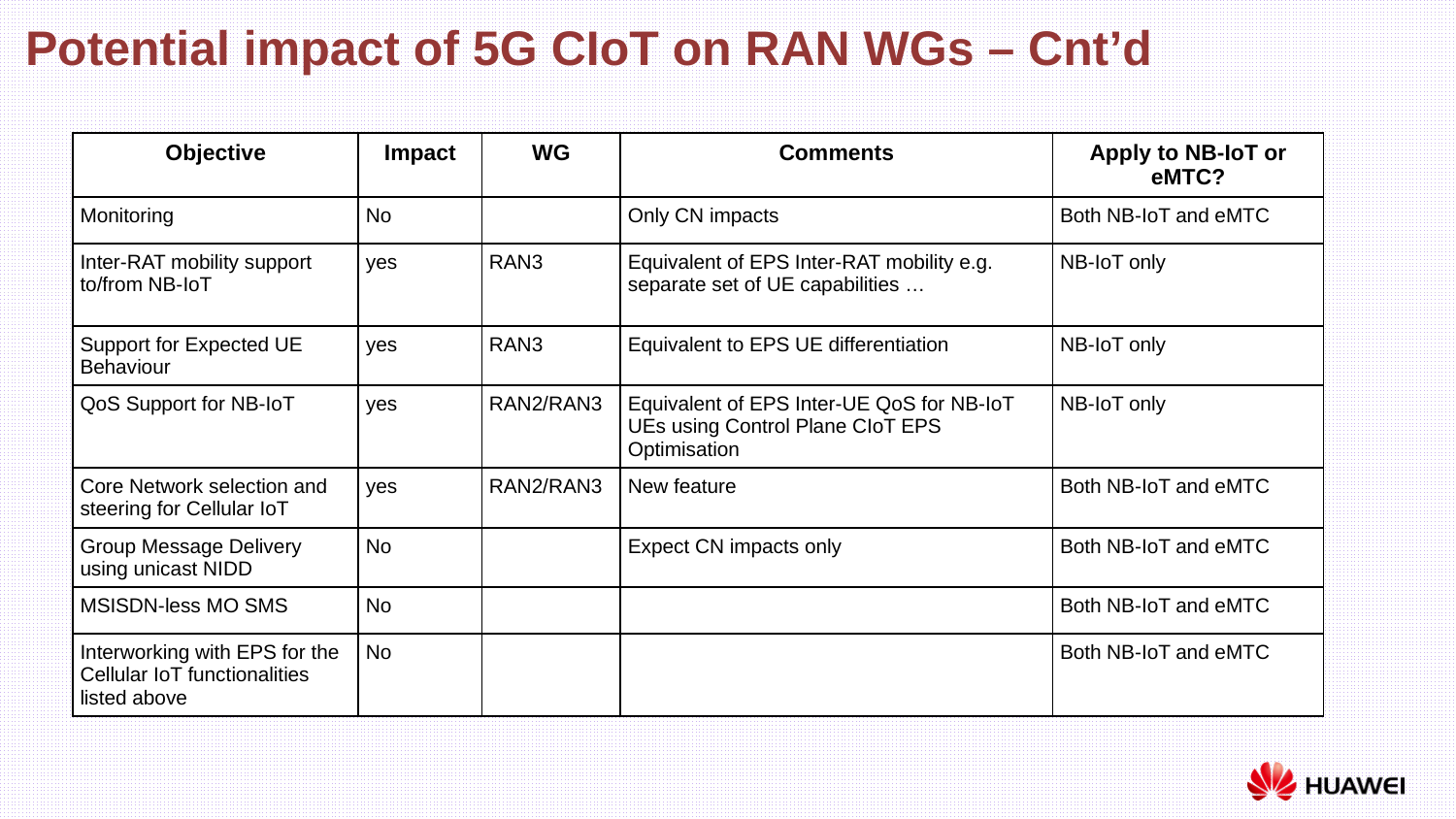

Potential impact of 5G CIoT on RAN WGs – Cnt’d
| Objective | Impact | WG | Comments | Apply to NB-IoT or eMTC? |
| --- | --- | --- | --- | --- |
| Monitoring | No |  | Only CN impacts | Both NB-IoT and eMTC |
| Inter-RAT mobility support to/from NB-IoT | yes | RAN3 | Equivalent of EPS Inter-RAT mobility e.g. separate set of UE capabilities … | NB-IoT only |
| Support for Expected UE Behaviour | yes | RAN3 | Equivalent to EPS UE differentiation | NB-IoT only |
| QoS Support for NB-IoT | yes | RAN2/RAN3 | Equivalent of EPS Inter-UE QoS for NB-IoT UEs using Control Plane CIoT EPS Optimisation | NB-IoT only |
| Core Network selection and steering for Cellular IoT | yes | RAN2/RAN3 | New feature | Both NB-IoT and eMTC |
| Group Message Delivery using unicast NIDD | No |  | Expect CN impacts only | Both NB-IoT and eMTC |
| MSISDN-less MO SMS | No |  |  | Both NB-IoT and eMTC |
| Interworking with EPS for the Cellular IoT functionalities listed above | No |  |  | Both NB-IoT and eMTC |